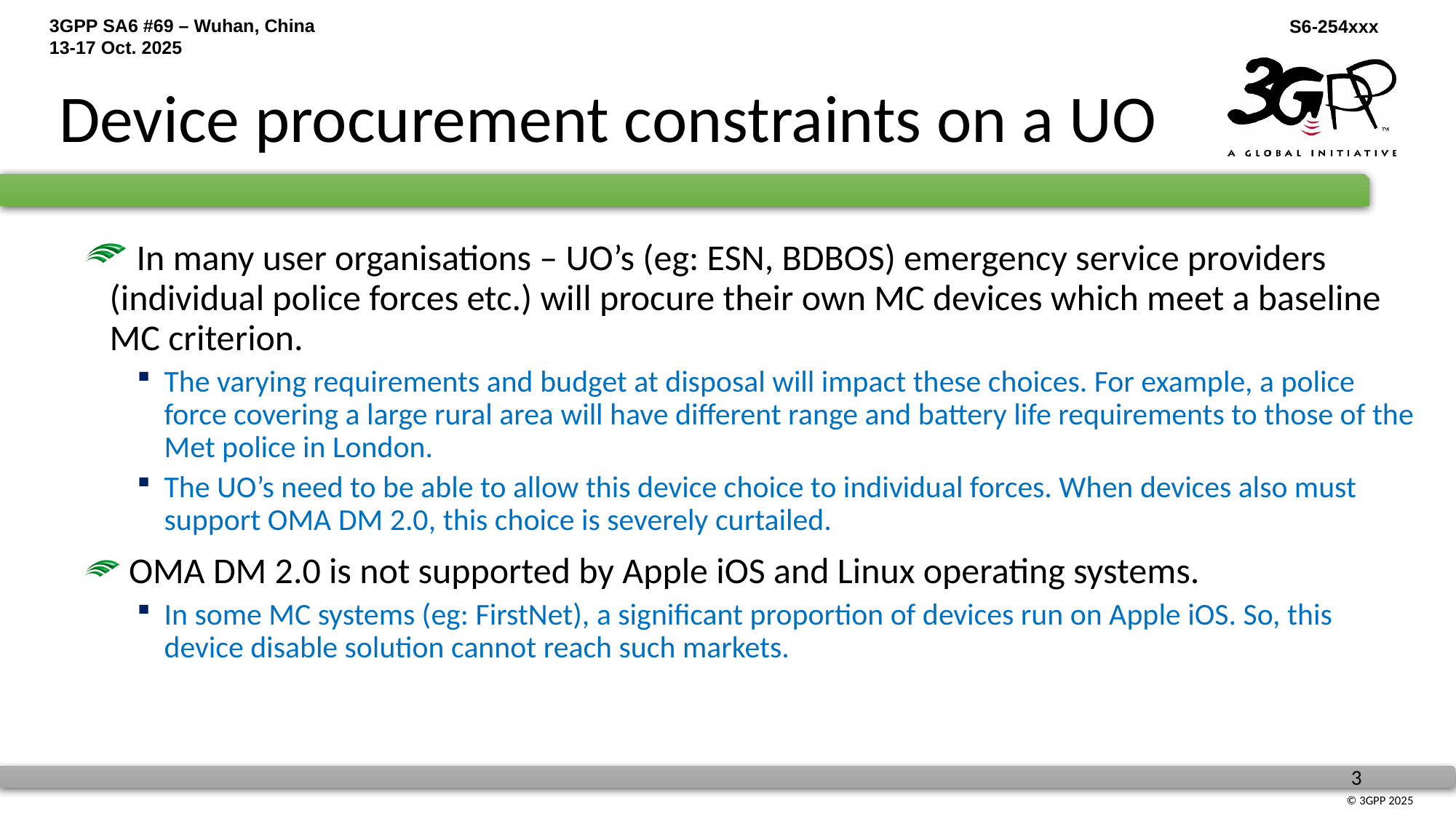

# Device procurement constraints on a UO
 In many user organisations – UO’s (eg: ESN, BDBOS) emergency service providers (individual police forces etc.) will procure their own MC devices which meet a baseline MC criterion.
The varying requirements and budget at disposal will impact these choices. For example, a police force covering a large rural area will have different range and battery life requirements to those of the Met police in London.
The UO’s need to be able to allow this device choice to individual forces. When devices also must support OMA DM 2.0, this choice is severely curtailed.
 OMA DM 2.0 is not supported by Apple iOS and Linux operating systems.
In some MC systems (eg: FirstNet), a significant proportion of devices run on Apple iOS. So, this device disable solution cannot reach such markets.